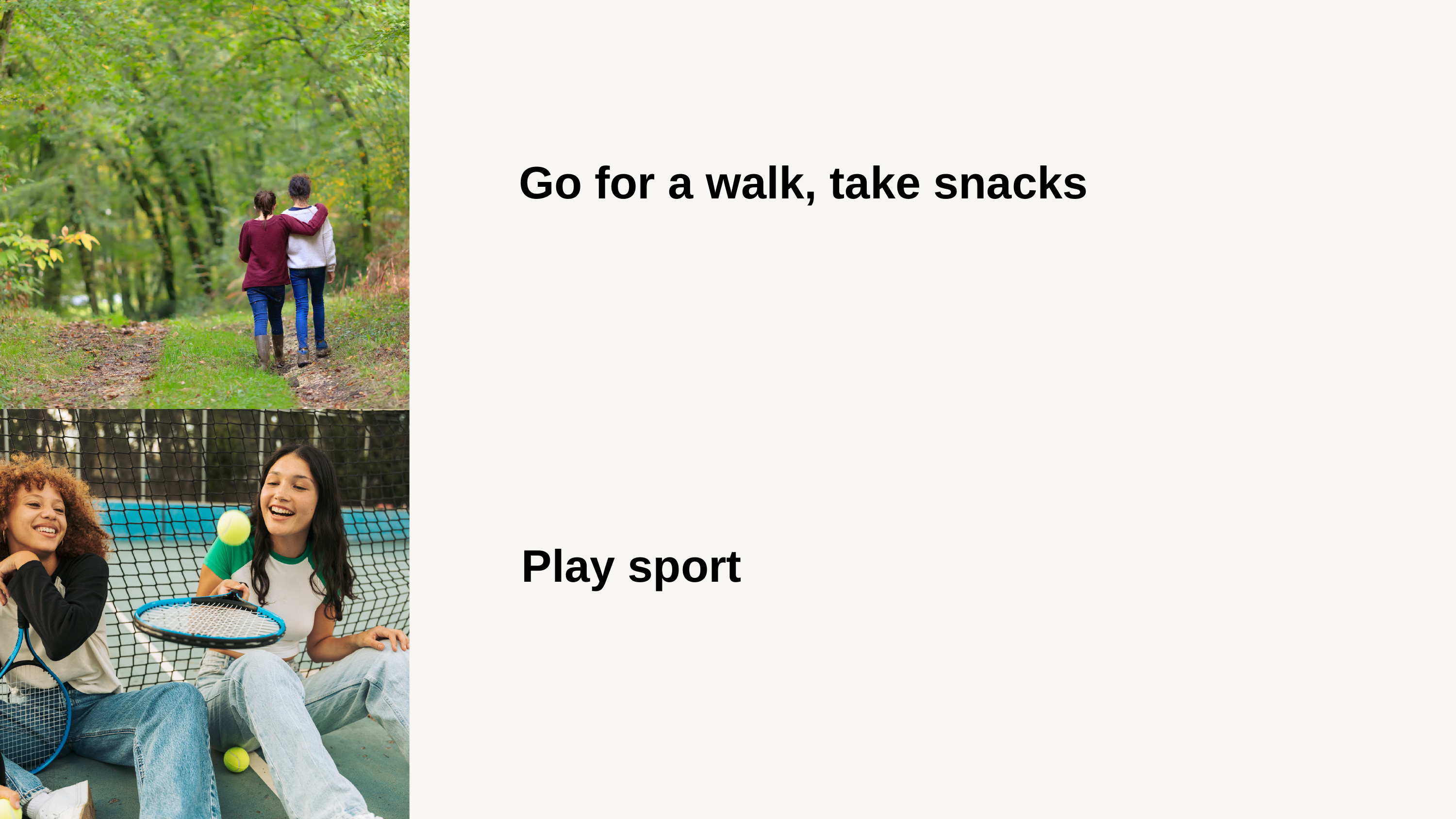

Go for a walk, take snacks

Play sport